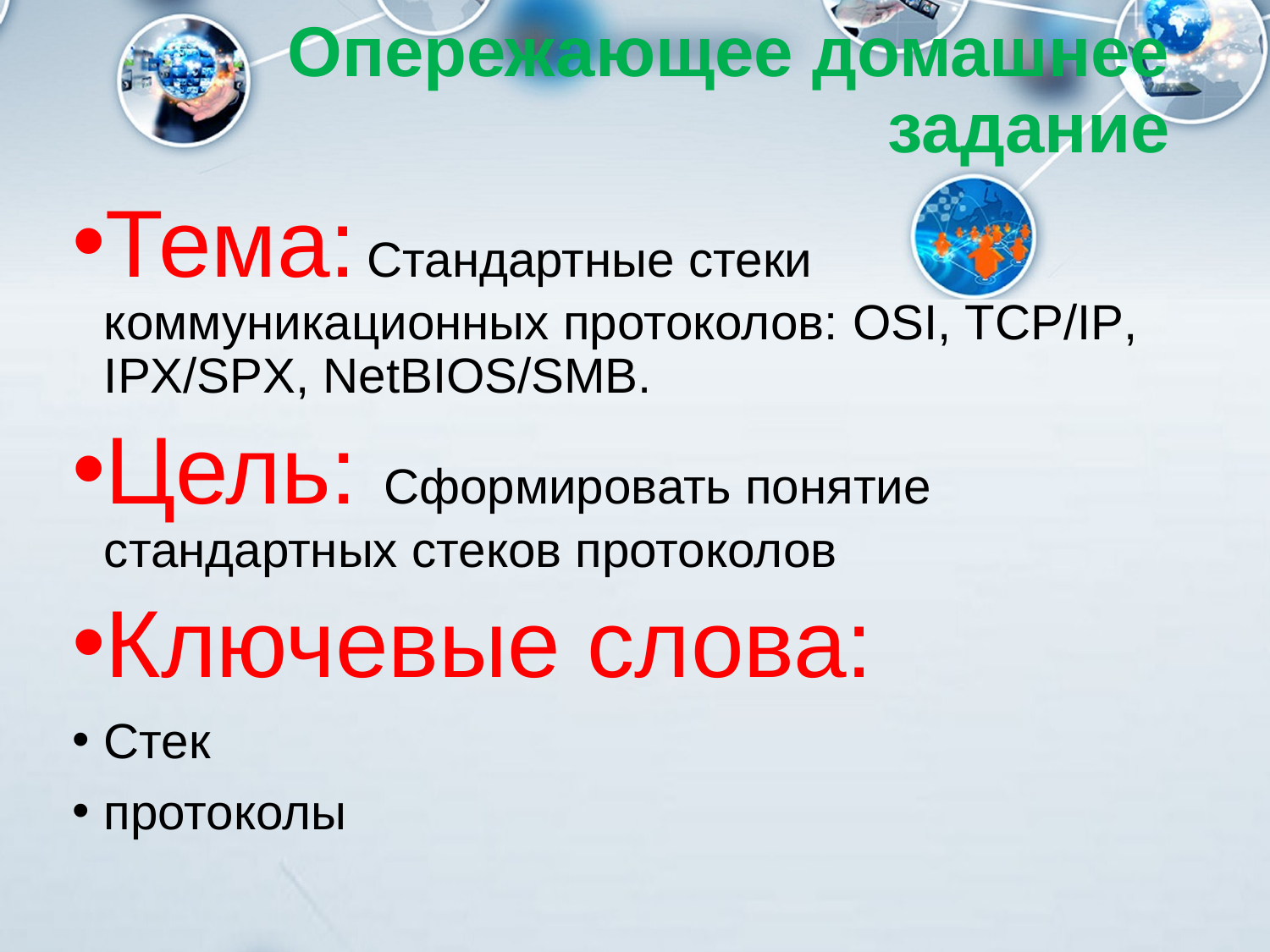

# Опережающее домашнее задание
Тема: Стандартные стеки коммуникационных протоколов: OSI, TCP/IP, IPX/SPX, NetBIOS/SMB.
Цель: Сформировать понятие стандартных стеков протоколов
Ключевые слова:
Стек
протоколы